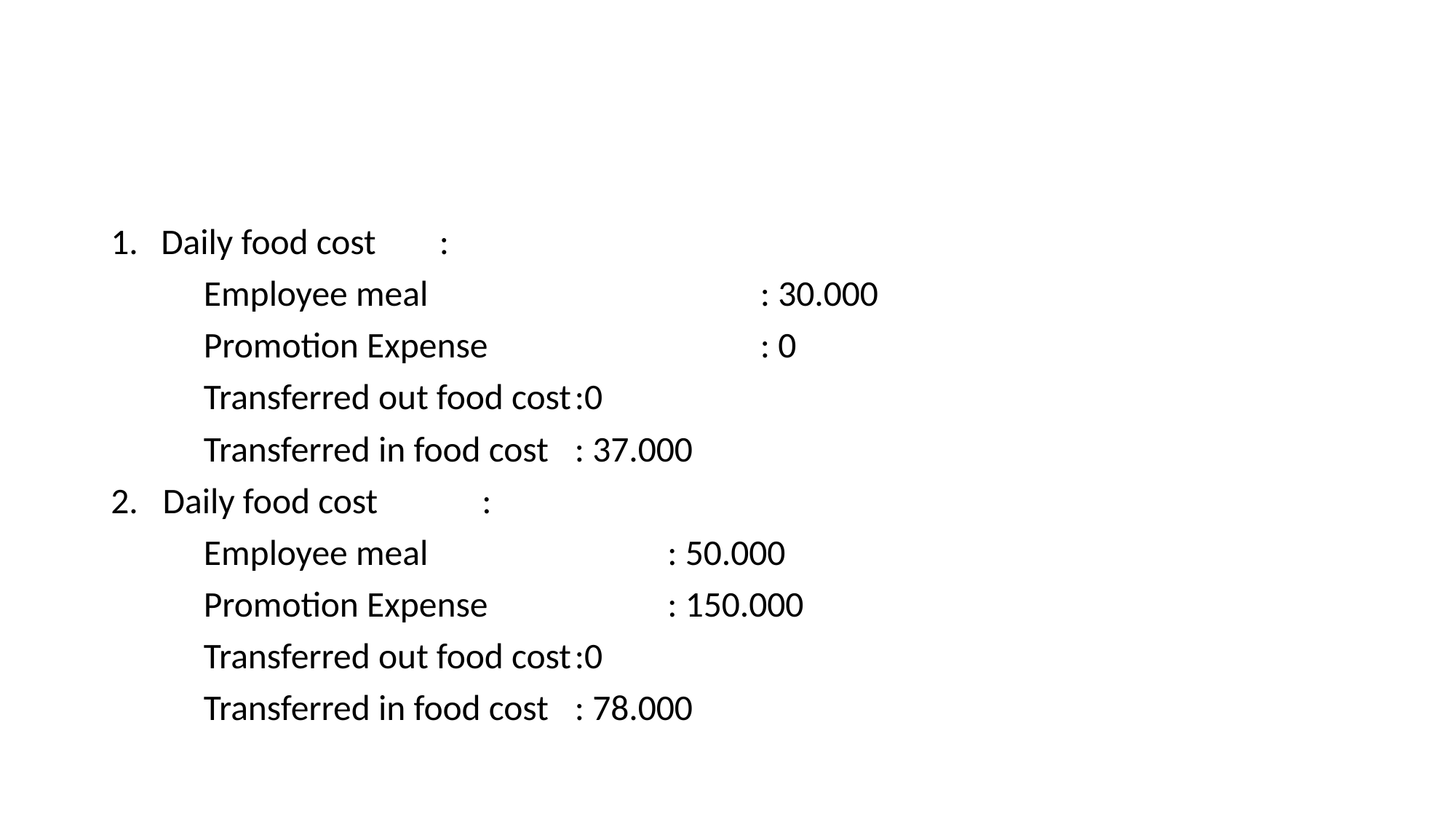

#
Daily food cost		:
	Employee meal				: 30.000
	Promotion Expense			: 0
	Transferred out food cost	:0
	Transferred in food cost	: 37.000
2.   Daily food cost		:
	Employee meal			: 50.000
	Promotion Expense		: 150.000
	Transferred out food cost	:0
	Transferred in food cost	: 78.000